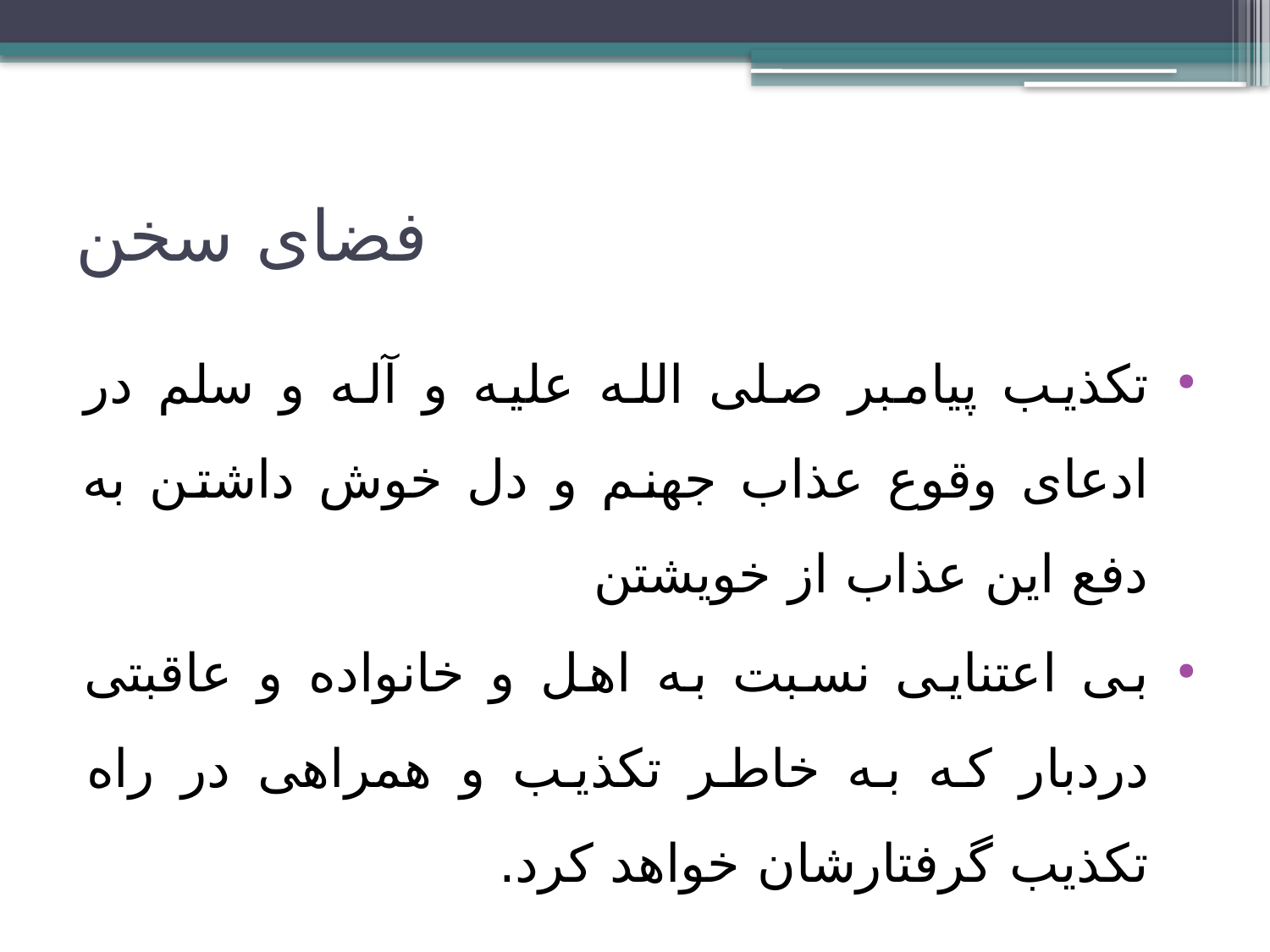

# فضای سخن
تکذیب پیامبر صلی الله علیه و آله و سلم در ادعای وقوع عذاب جهنم و دل خوش داشتن به دفع این عذاب از خویشتن
بی اعتنایی نسبت به اهل و خانواده و عاقبتی دردبار که به خاطر تکذیب و همراهی در راه تکذیب گرفتارشان خواهد کرد.